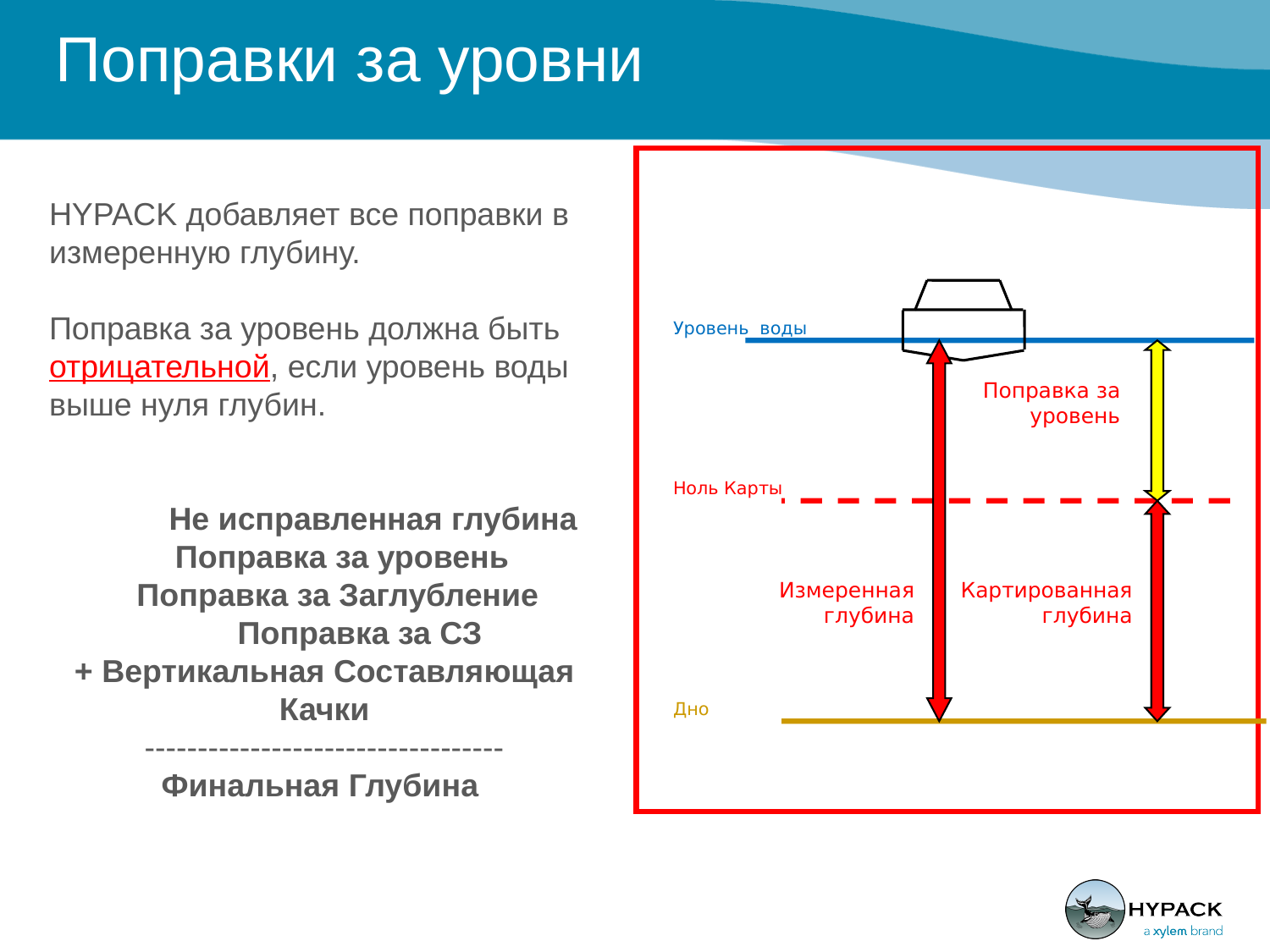

# Поправки за уровни

Уровень  воды

Поправка за уровень
Ноль Карты

Измеренная глубина
Картированная глубина
Дно

HYPACK добавляет все поправки в измеренную глубину.

Поправка за уровень должна быть отрицательной, если уровень воды выше нуля глубин.

             Не исправленная глубина
      Поправка за уровень
     Поправка за Заглубление
         Поправка за СЗ
+ Вертикальная Составляющая Качки
----------------------------------
Финальная Глубина